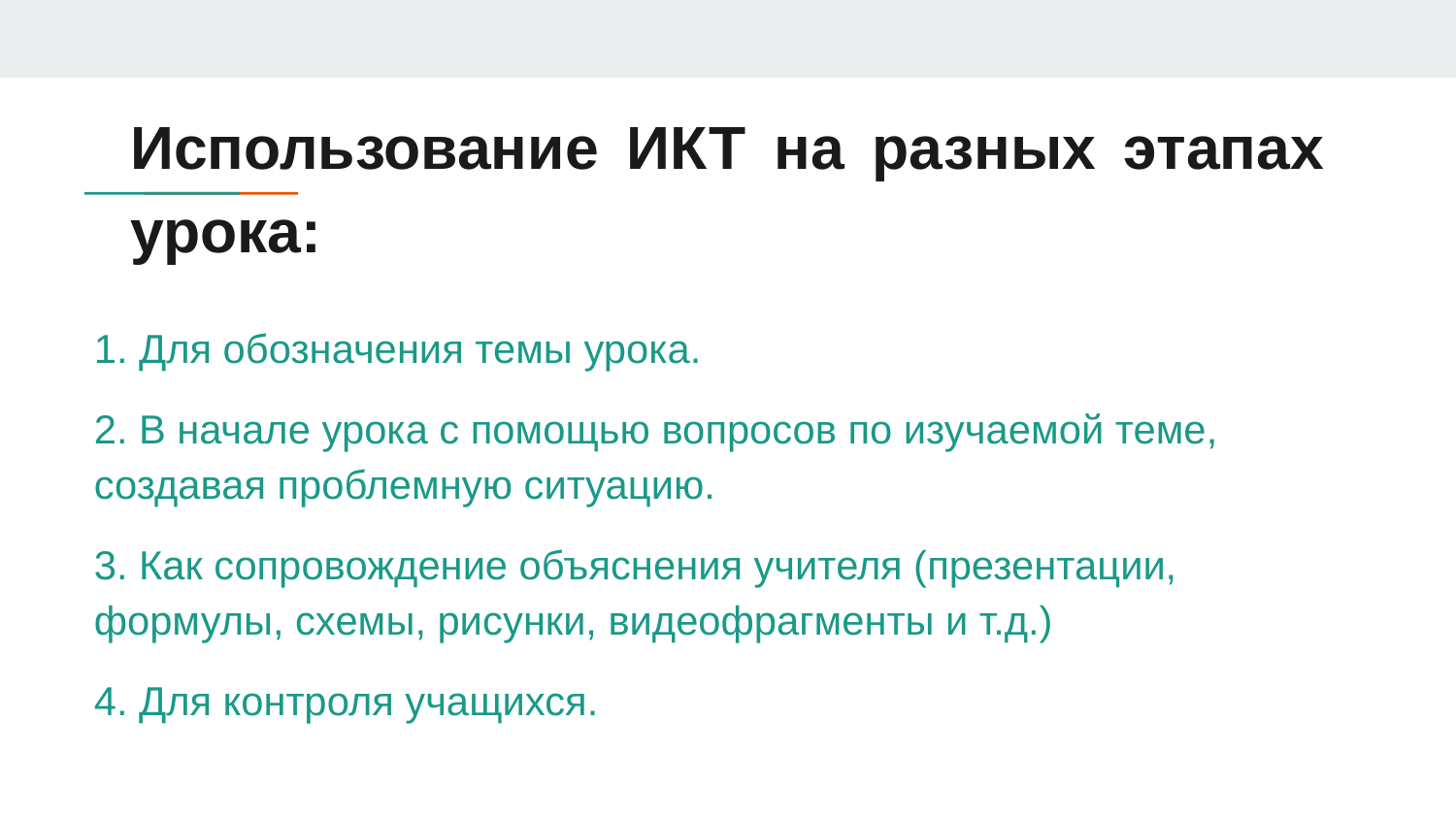

# Использование ИКТ на разных этапах урока:
1. Для обозначения темы урока.
2. В начале урока с помощью вопросов по изучаемой теме, создавая проблемную ситуацию.
3. Как сопровождение объяснения учителя (презентации, формулы, схемы, рисунки, видеофрагменты и т.д.)
4. Для контроля учащихся.